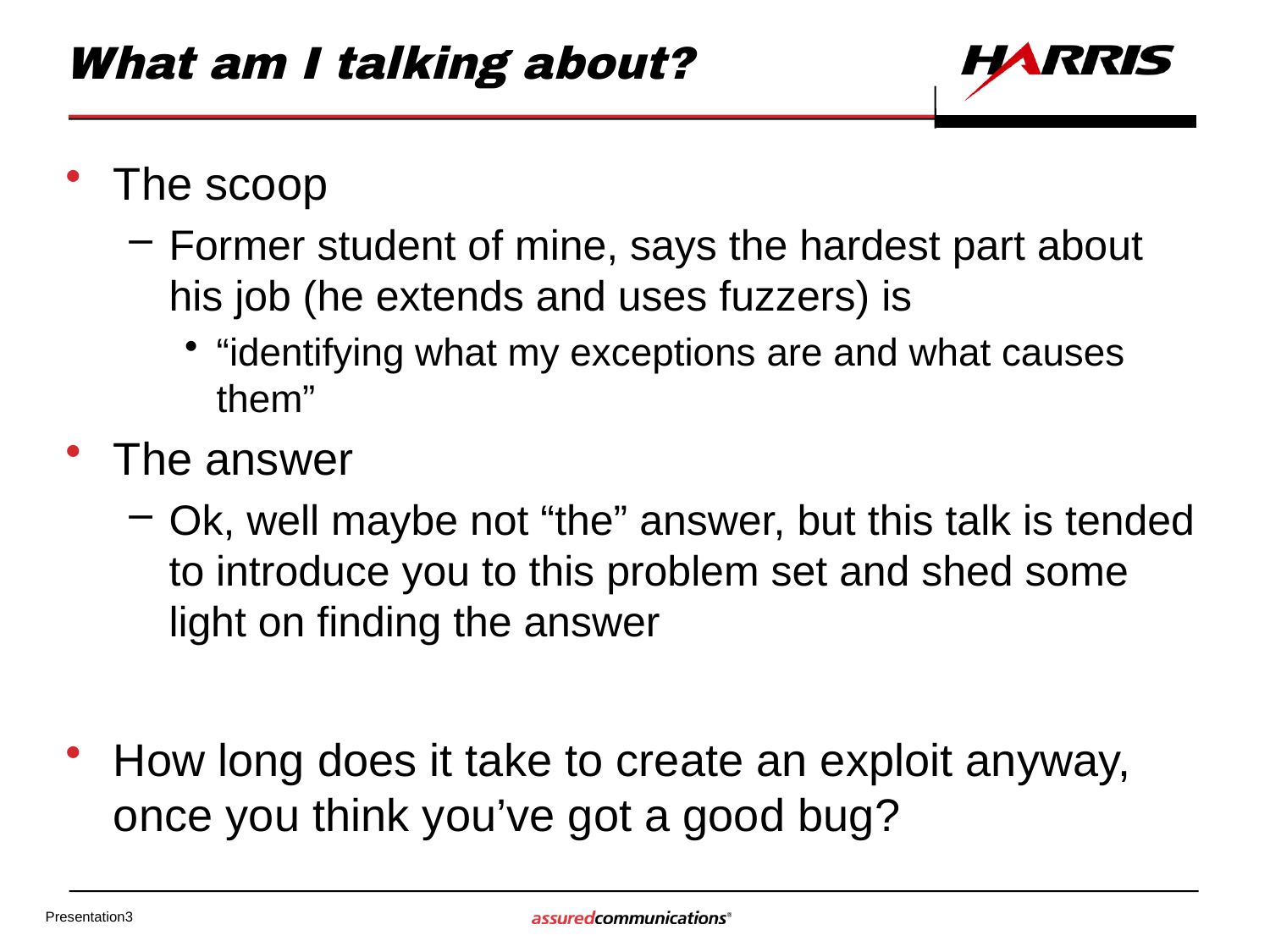

# What am I talking about?
The scoop
Former student of mine, says the hardest part about his job (he extends and uses fuzzers) is
“identifying what my exceptions are and what causes
them”
The answer
Ok, well maybe not “the” answer, but this talk is tended to introduce you to this problem set and shed some light on finding the answer

How long does it take to create an exploit anyway, once you think you’ve got a good bug?